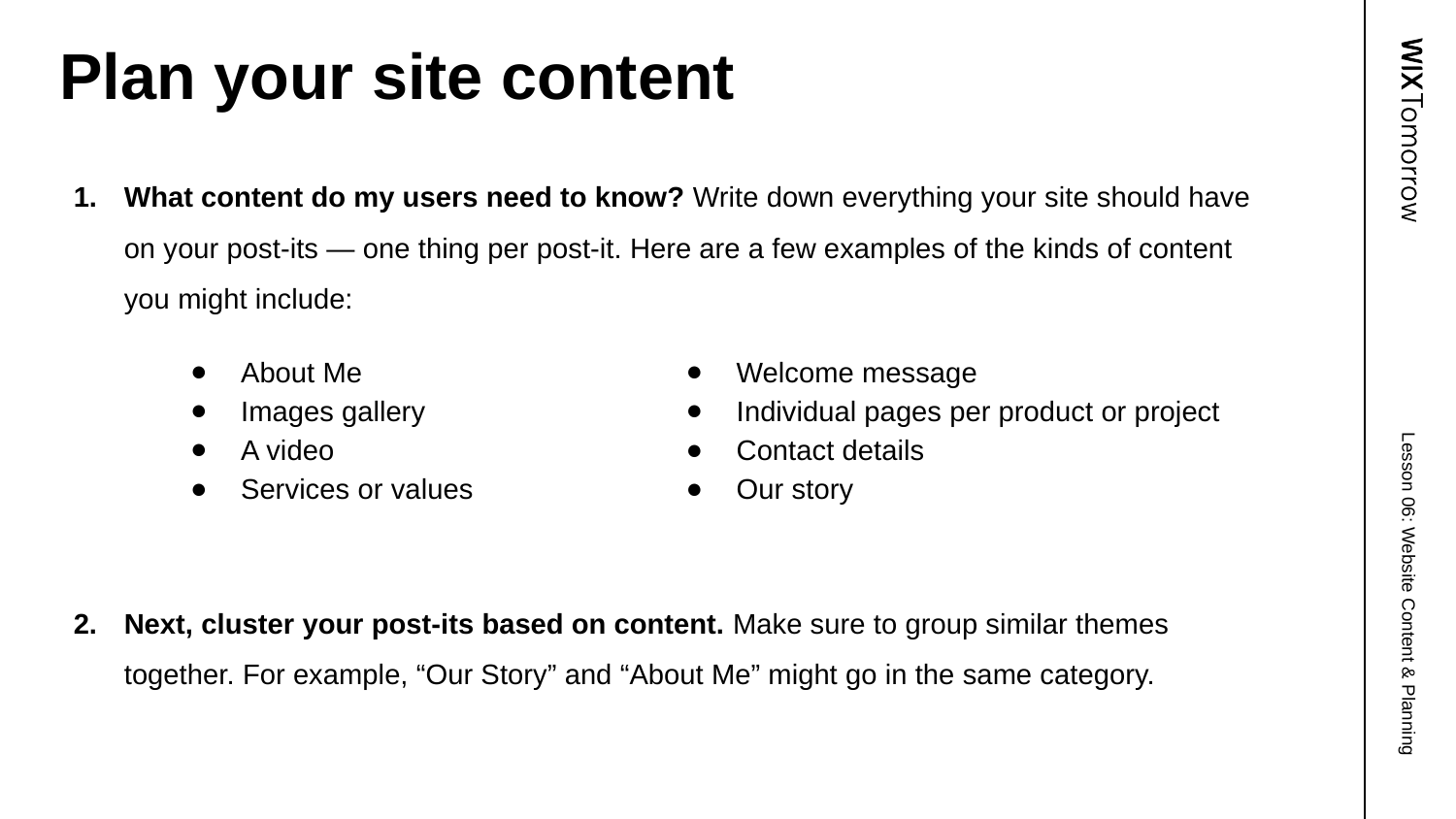

# Plan your site content
What content do my users need to know? Write down everything your site should have on your post-its — one thing per post-it. Here are a few examples of the kinds of content you might include:

Next, cluster your post-its based on content. Make sure to group similar themes together. For example, “Our Story” and “About Me” might go in the same category.

About Me
Images gallery
A video
Services or values
Welcome message
Individual pages per product or project
Contact details
Our story